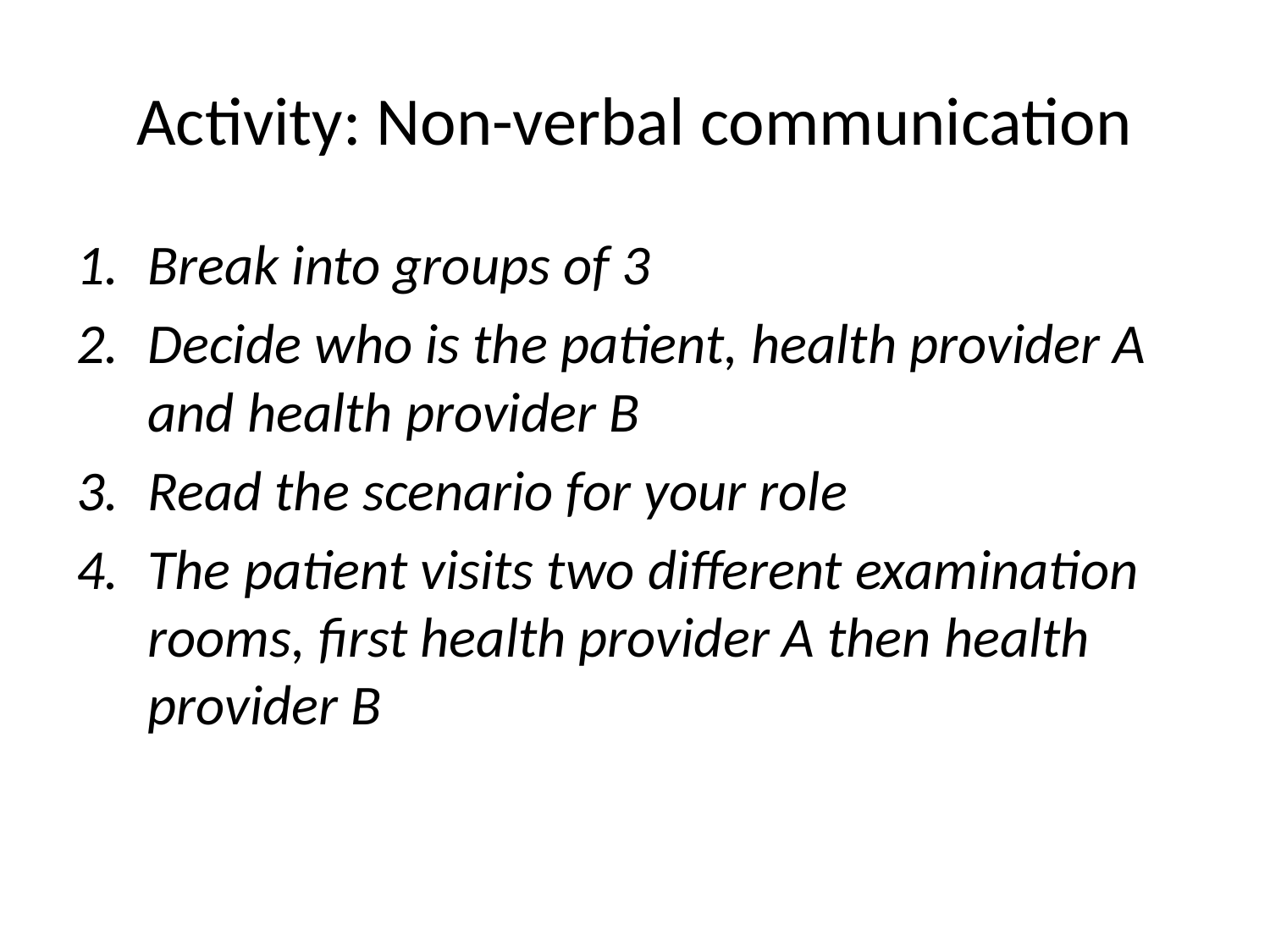

# Activity: Non-verbal communication
Break into groups of 3
Decide who is the patient, health provider A and health provider B
Read the scenario for your role
The patient visits two different examination rooms, first health provider A then health provider B